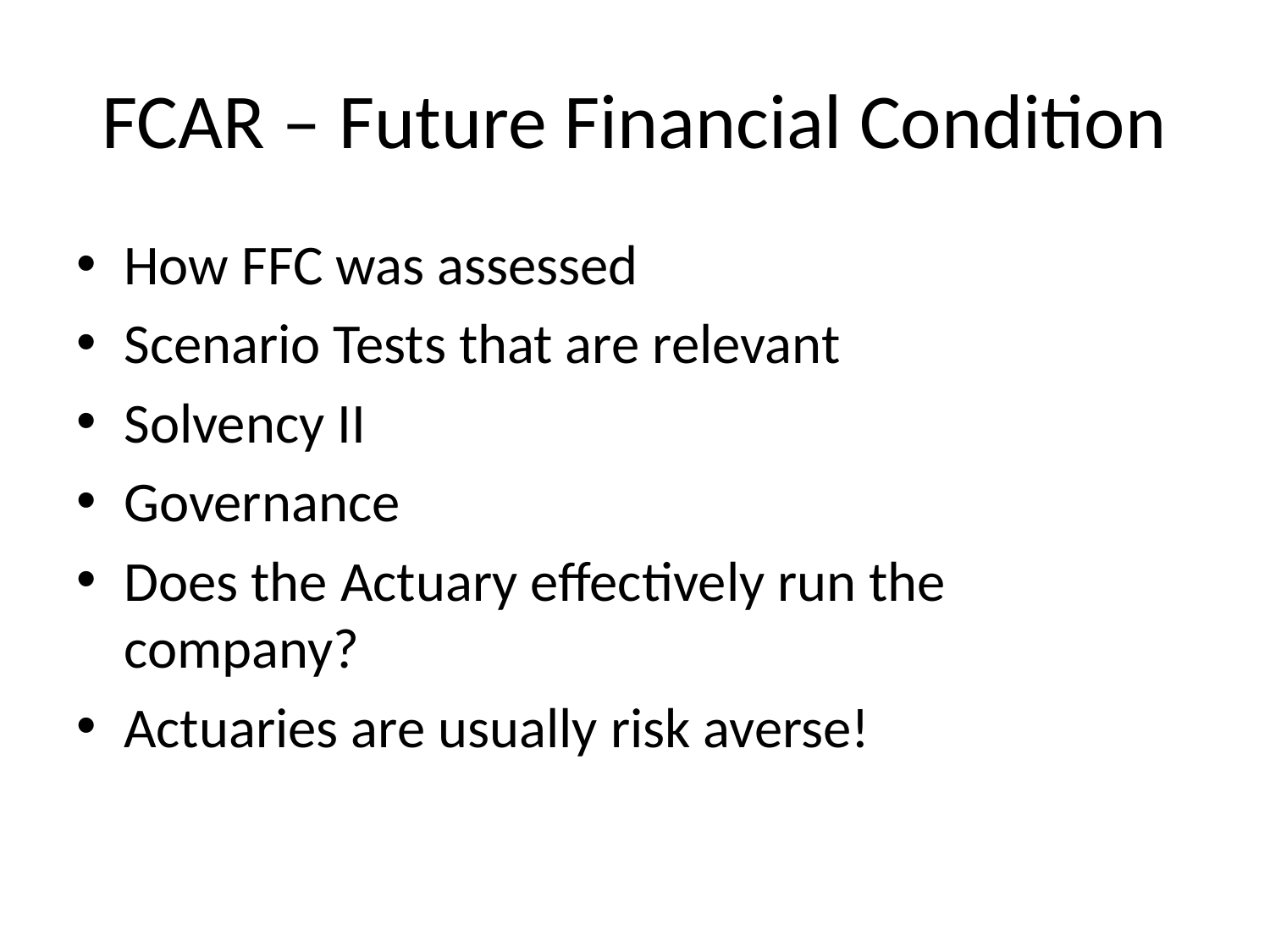

# FCAR – Future Financial Condition
How FFC was assessed
Scenario Tests that are relevant
Solvency II
Governance
Does the Actuary effectively run the company?
Actuaries are usually risk averse!